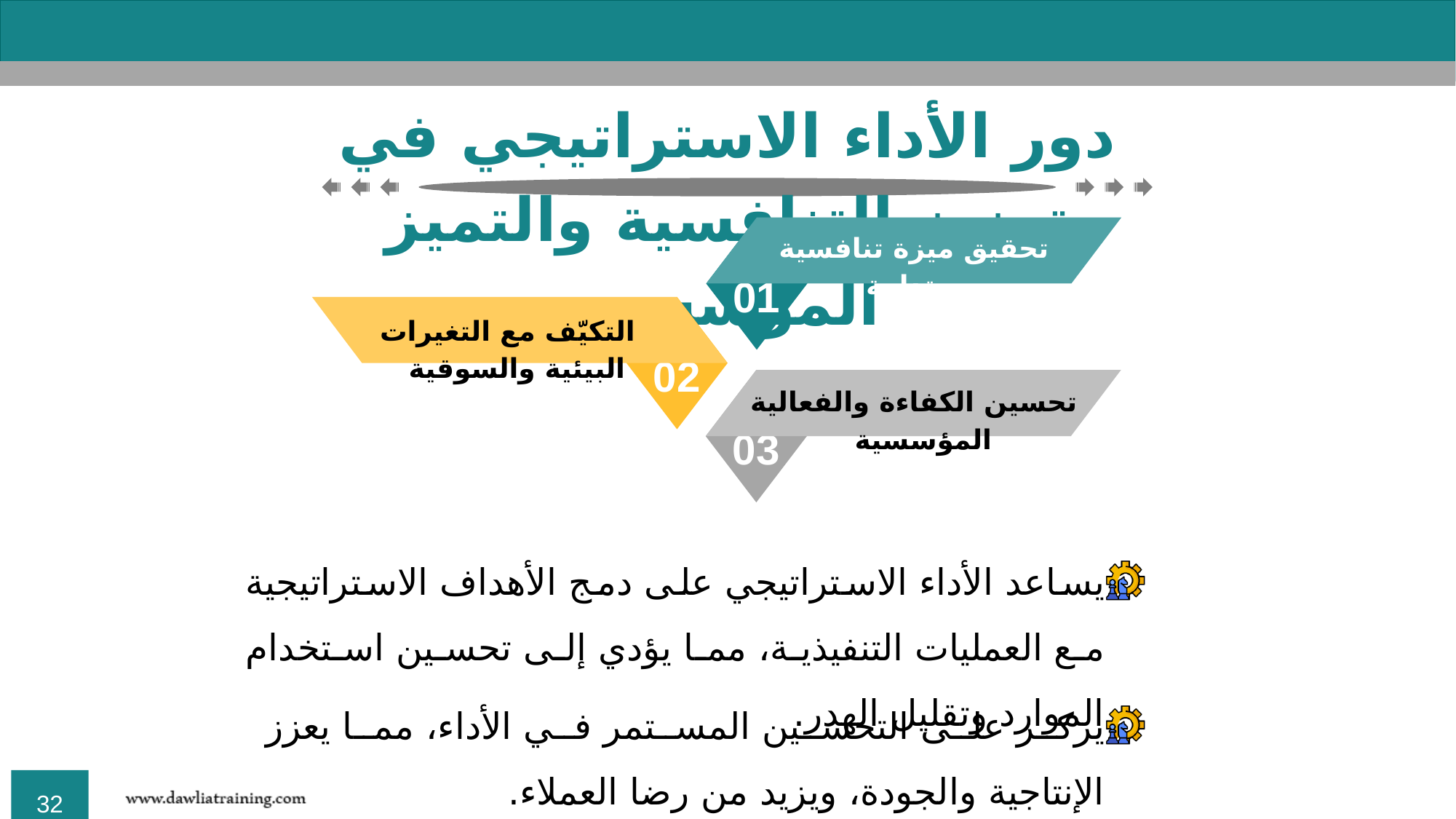

دور الأداء الاستراتيجي في تعزيز التنافسية والتميز المؤسسي

01
تحقيق ميزة تنافسية مستدامة

02
التكيّف مع التغيرات البيئية والسوقية

03
تحسين الكفاءة والفعالية المؤسسية
يساعد الأداء الاستراتيجي على دمج الأهداف الاستراتيجية مع العمليات التنفيذية، مما يؤدي إلى تحسين استخدام الموارد وتقليل الهدر.
يركز على التحسين المستمر في الأداء، مما يعزز الإنتاجية والجودة، ويزيد من رضا العملاء.

04
دعم الابتكار والتطوير

05
تعزيز رضا العملاء وبناء علاقات قوية

06
زيادة القدرة التنافسية الدولية

07
تطوير رأس المال البشري

08
تعزيز السُمعة المؤسسية

09
زيادة الاستدامة المؤسسية